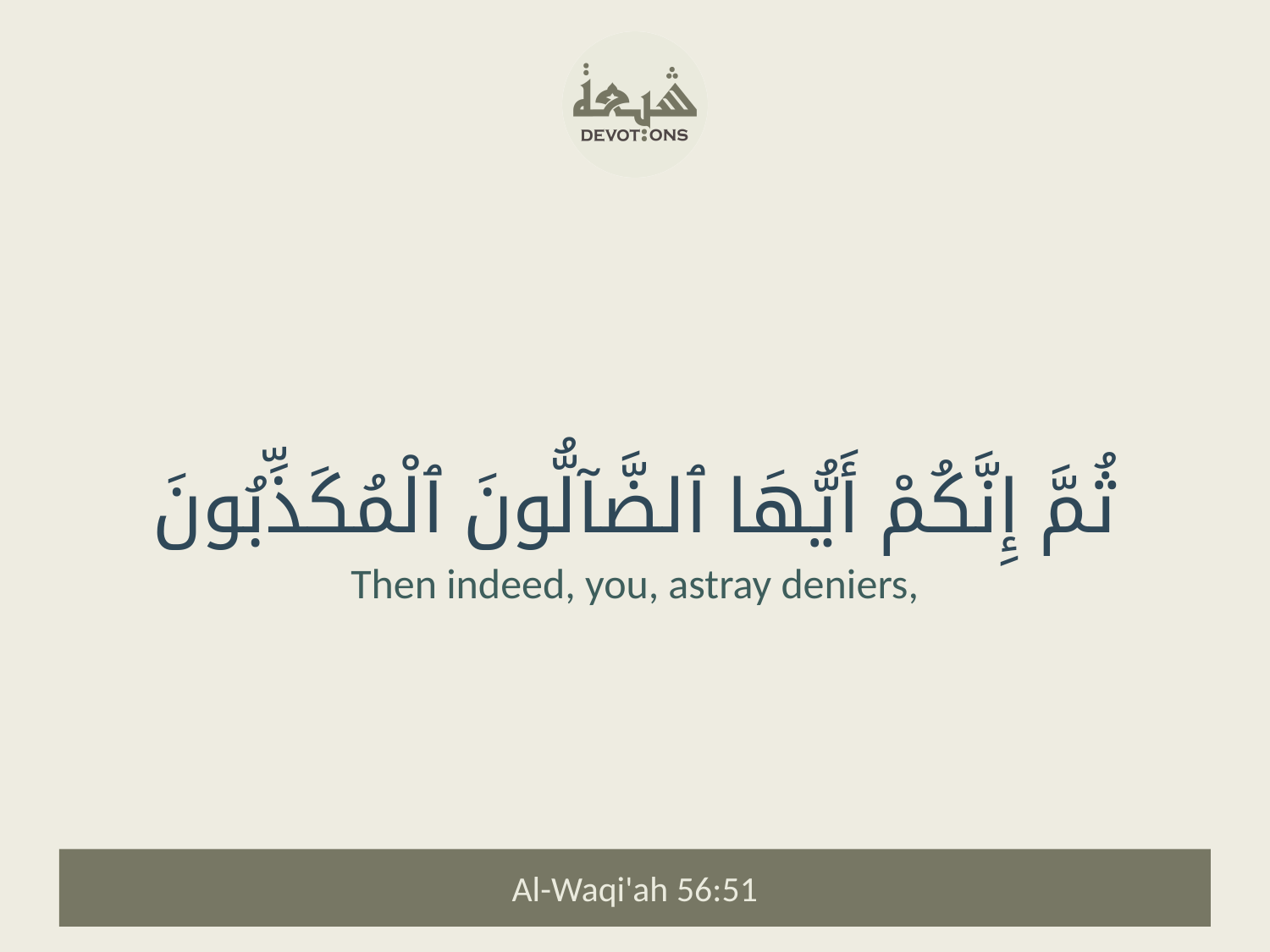

ثُمَّ إِنَّكُمْ أَيُّهَا ٱلضَّآلُّونَ ٱلْمُكَذِّبُونَ
Then indeed, you, astray deniers,
Al-Waqi'ah 56:51